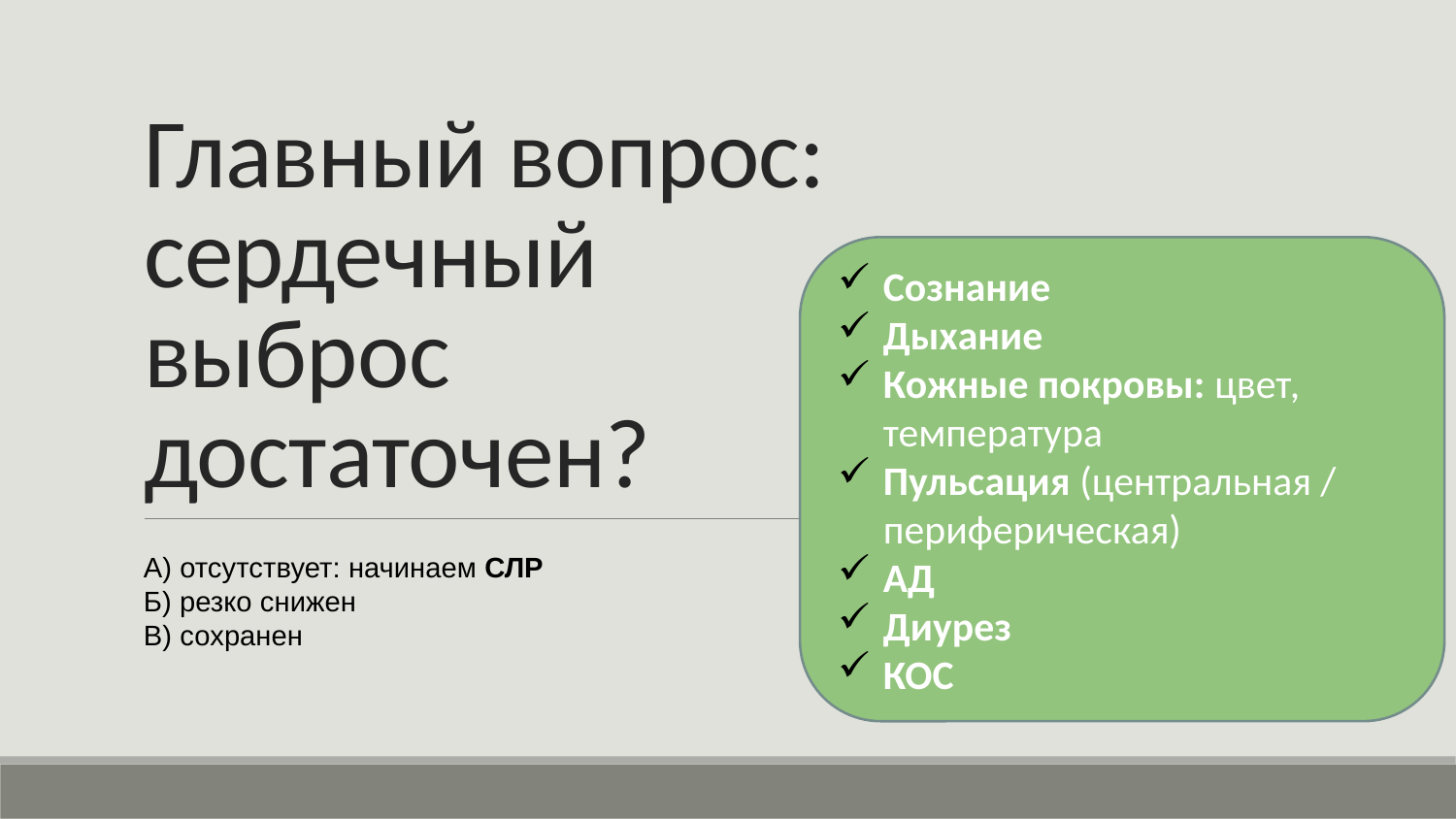

# Главный вопрос: сердечный выброс достаточен?
Сознание
Дыхание
Кожные покровы: цвет, температура
Пульсация (центральная / периферическая)
АД
Диурез
КОС
А) отсутствует: начинаем СЛР
Б) резко снижен
В) сохранен